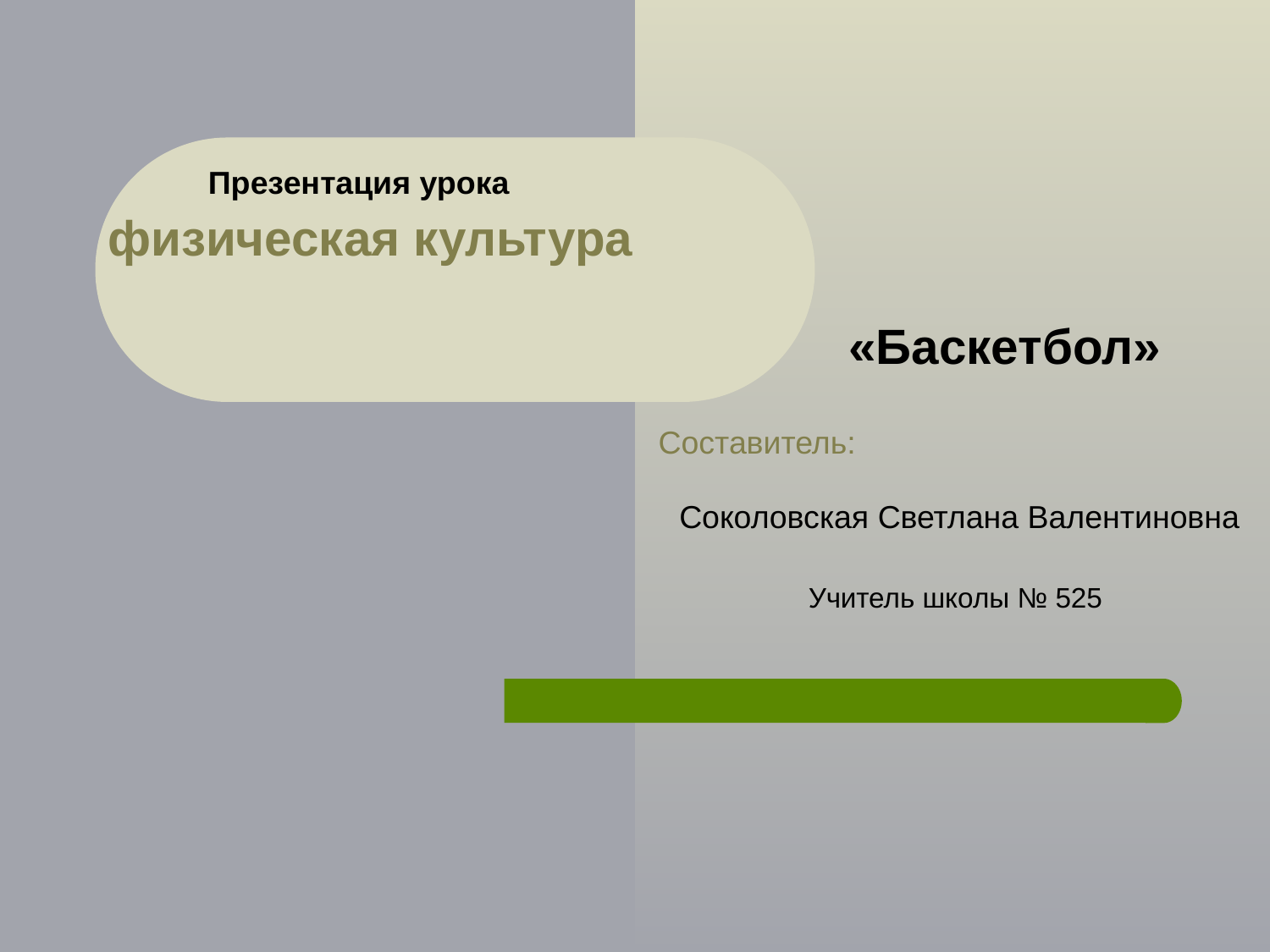

# физическая культура
Презентация урока
«Баскетбол»
Соколовская Светлана Валентиновна

Учитель школы № 525

Составитель: